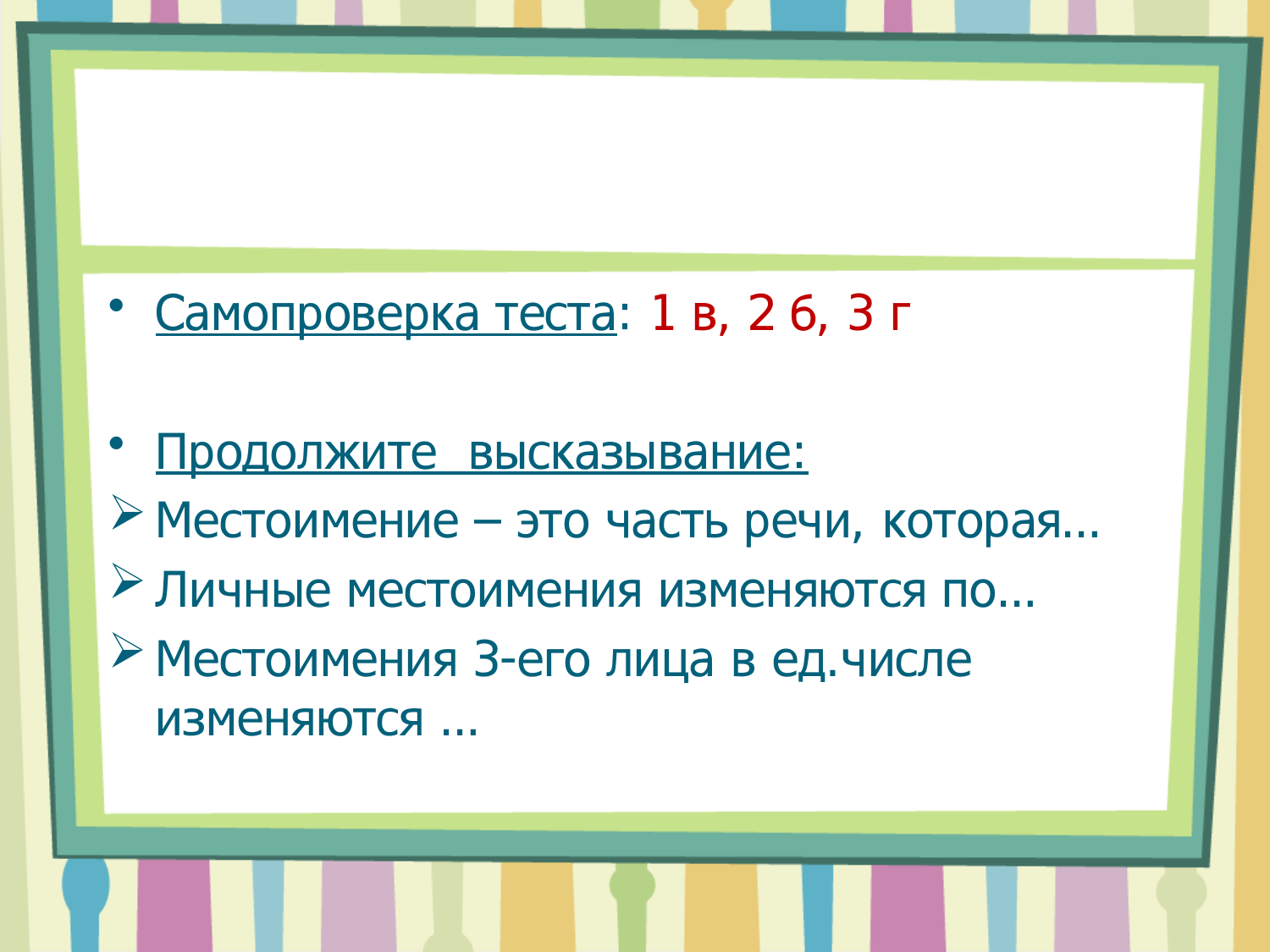

#
Самопроверка теста: 1 в, 2 б, 3 г

Продолжите  высказывание:
Местоимение – это часть речи, которая…
Личные местоимения изменяются по…
Местоимения 3-его лица в ед.числе изменяются …